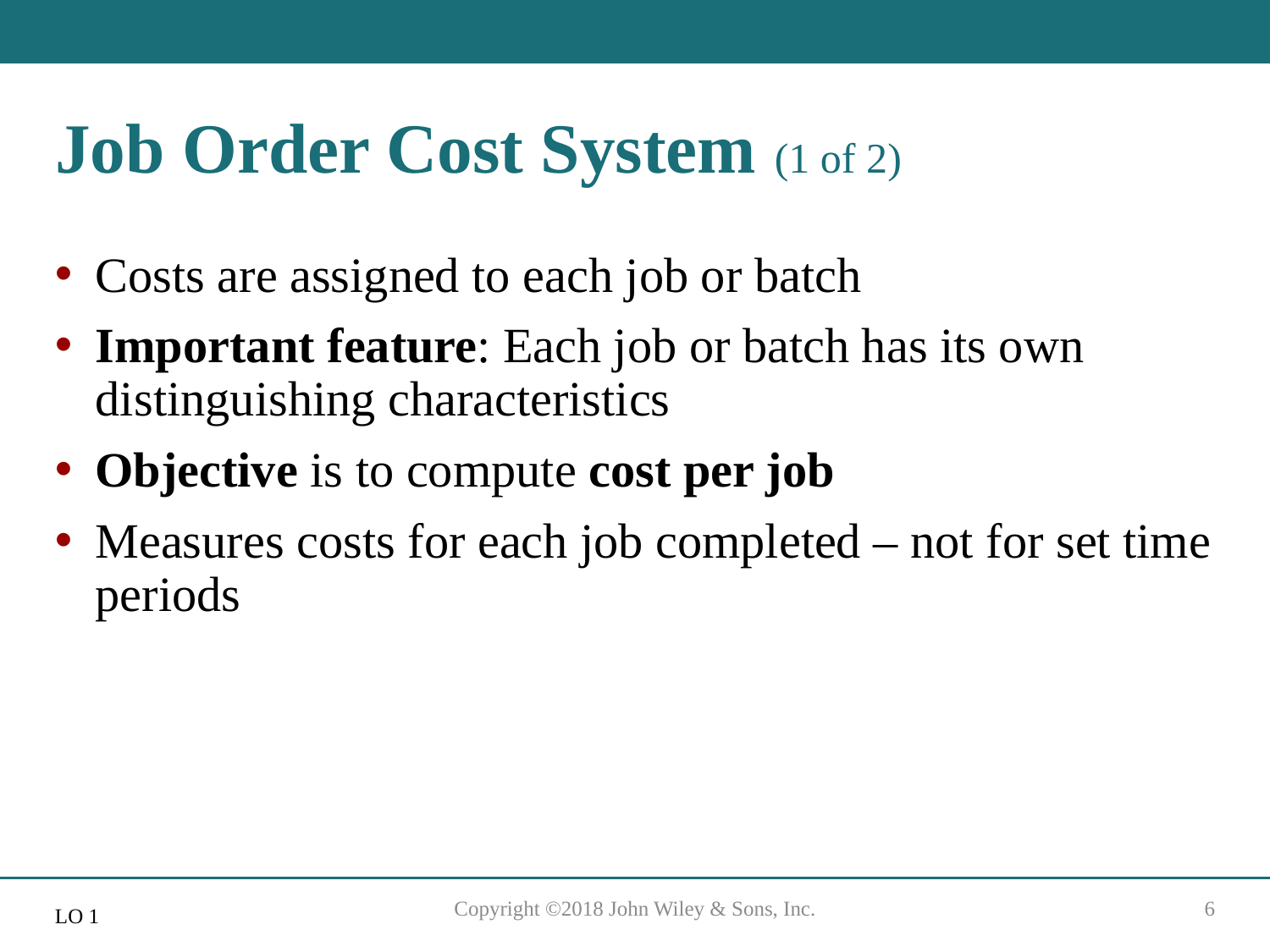

# Job Order Cost System (1 of 2)
Costs are assigned to each job or batch
Important feature: Each job or batch has its own distinguishing characteristics
Objective is to compute cost per job
Measures costs for each job completed – not for set time periods
Copyright ©2018 John Wiley & Sons, Inc.
6
L O 1